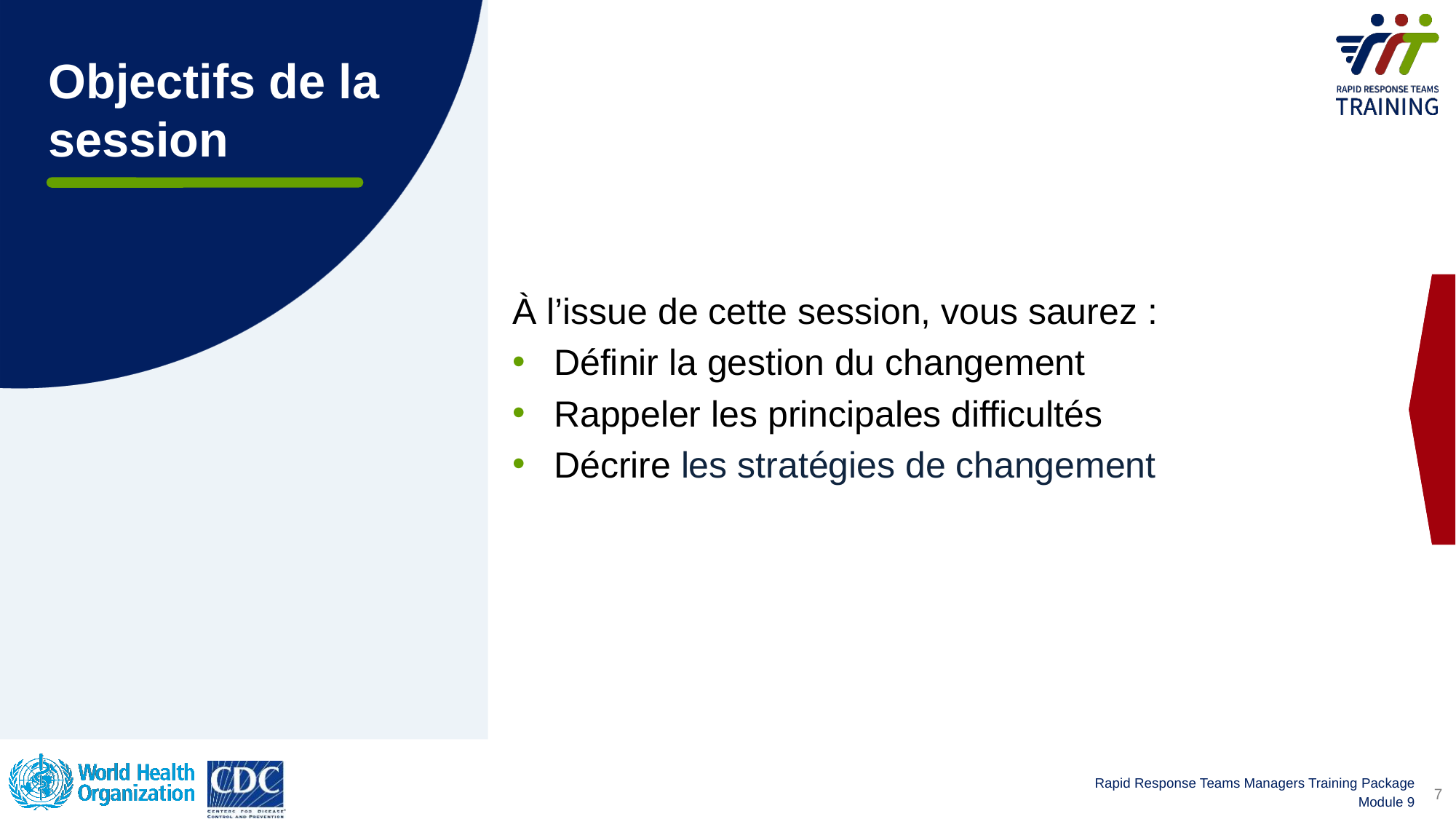

Objectifs de la session

À l’issue de cette session, vous saurez :
Définir la gestion du changement
Rappeler les principales difficultés
Décrire les stratégies de changement

7